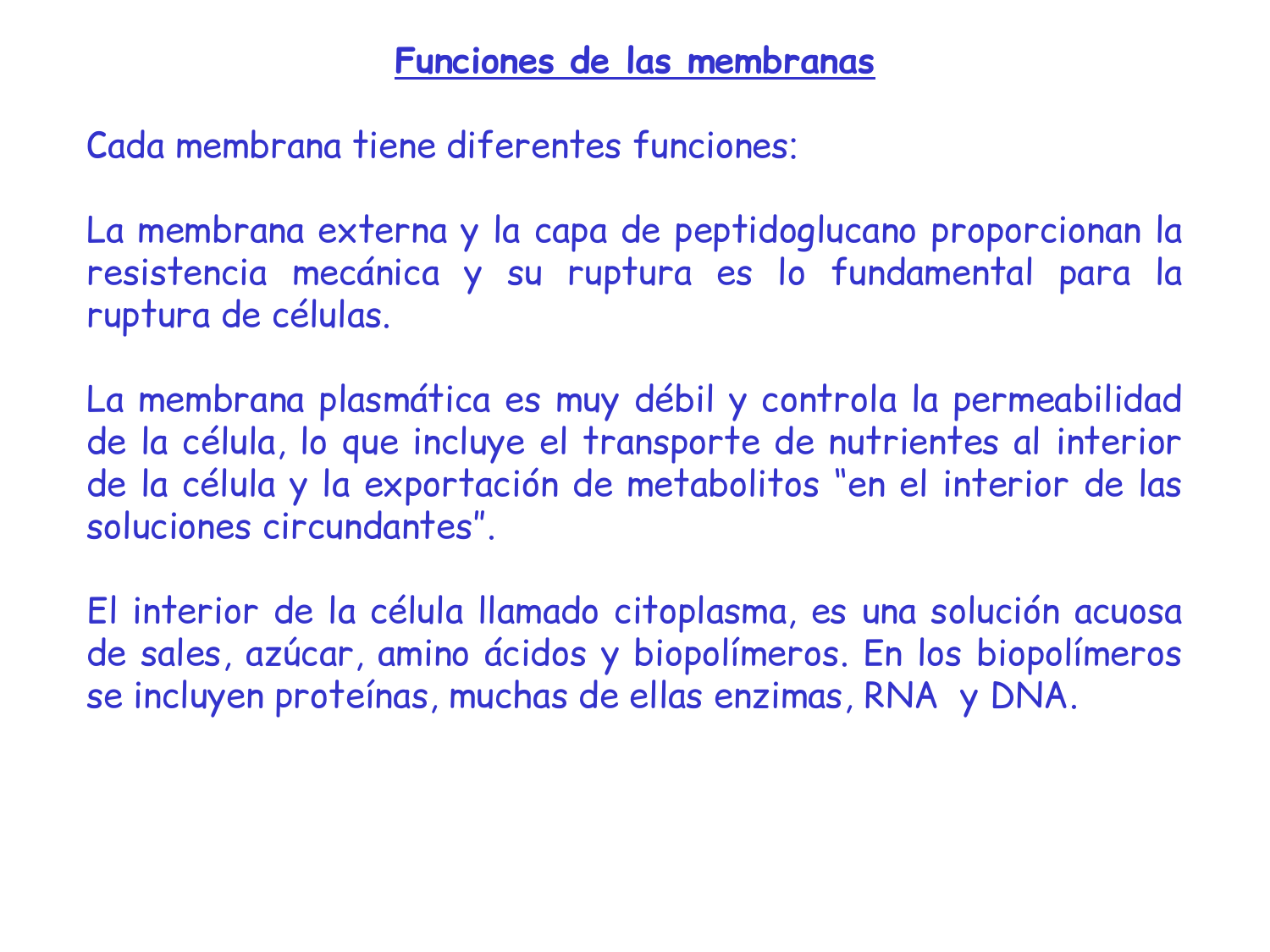

Funciones de las membranas

Cada membrana tiene diferentes funciones:

La membrana externa y la capa de peptidoglucano proporcionan la resistencia mecánica y su ruptura es lo fundamental para la ruptura de células.

La membrana plasmática es muy débil y controla la permeabilidad de la célula, lo que incluye el transporte de nutrientes al interior de la célula y la exportación de metabolitos “en el interior de las soluciones circundantes”.

El interior de la célula llamado citoplasma, es una solución acuosa de sales, azúcar, amino ácidos y biopolímeros. En los biopolímeros se incluyen proteínas, muchas de ellas enzimas, RNA  y DNA.